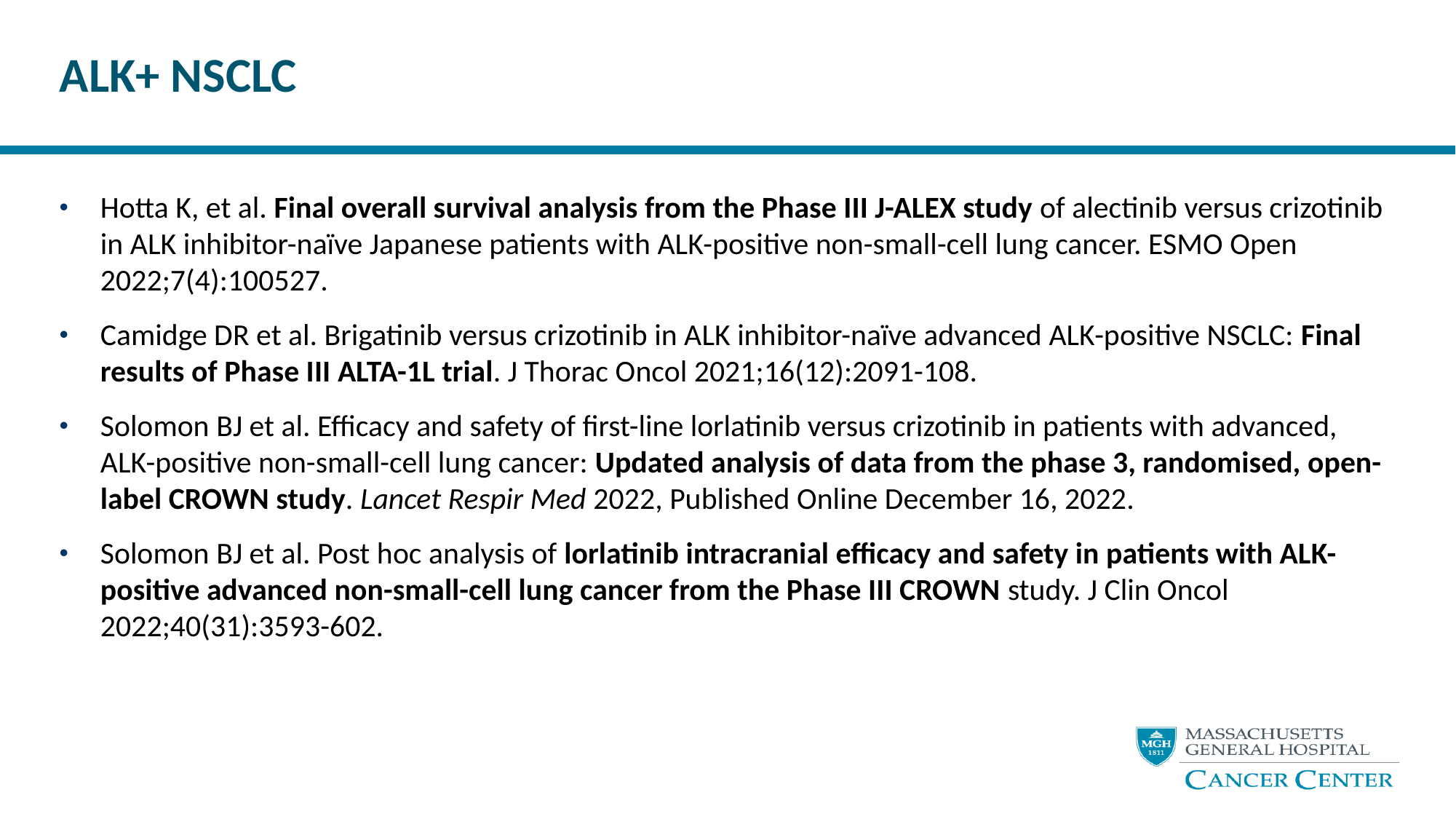

# ALK+ NSCLC
Hotta K, et al. Final overall survival analysis from the Phase III J-ALEX study of alectinib versus crizotinib in ALK inhibitor-naïve Japanese patients with ALK-positive non-small-cell lung cancer. ESMO Open 2022;7(4):100527.
Camidge DR et al. Brigatinib versus crizotinib in ALK inhibitor-naïve advanced ALK-positive NSCLC: Final results of Phase III ALTA-1L trial. J Thorac Oncol 2021;16(12):2091-108.
Solomon BJ et al. Efficacy and safety of first-line lorlatinib versus crizotinib in patients with advanced, ALK-positive non-small-cell lung cancer: Updated analysis of data from the phase 3, randomised, open-label CROWN study. Lancet Respir Med 2022, Published Online December 16, 2022.
Solomon BJ et al. Post hoc analysis of lorlatinib intracranial efficacy and safety in patients with ALK-positive advanced non-small-cell lung cancer from the Phase III CROWN study. J Clin Oncol 2022;40(31):3593-602.